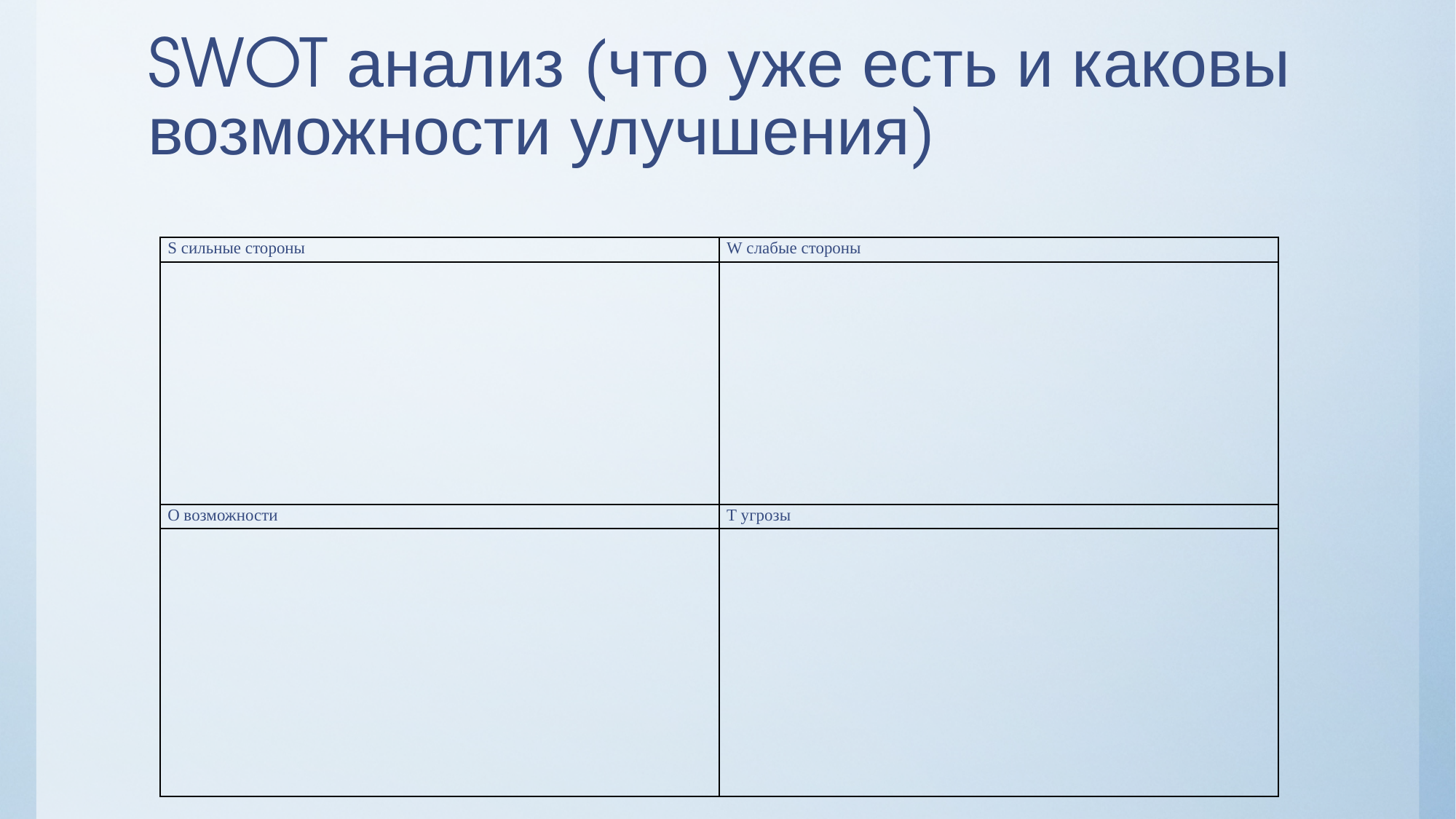

# SWOT анализ (что уже есть и каковы возможности улучшения)
| S сильные стороны | W слабые стороны |
| --- | --- |
|  |  |
| O возможности | T угрозы |
|  |  |